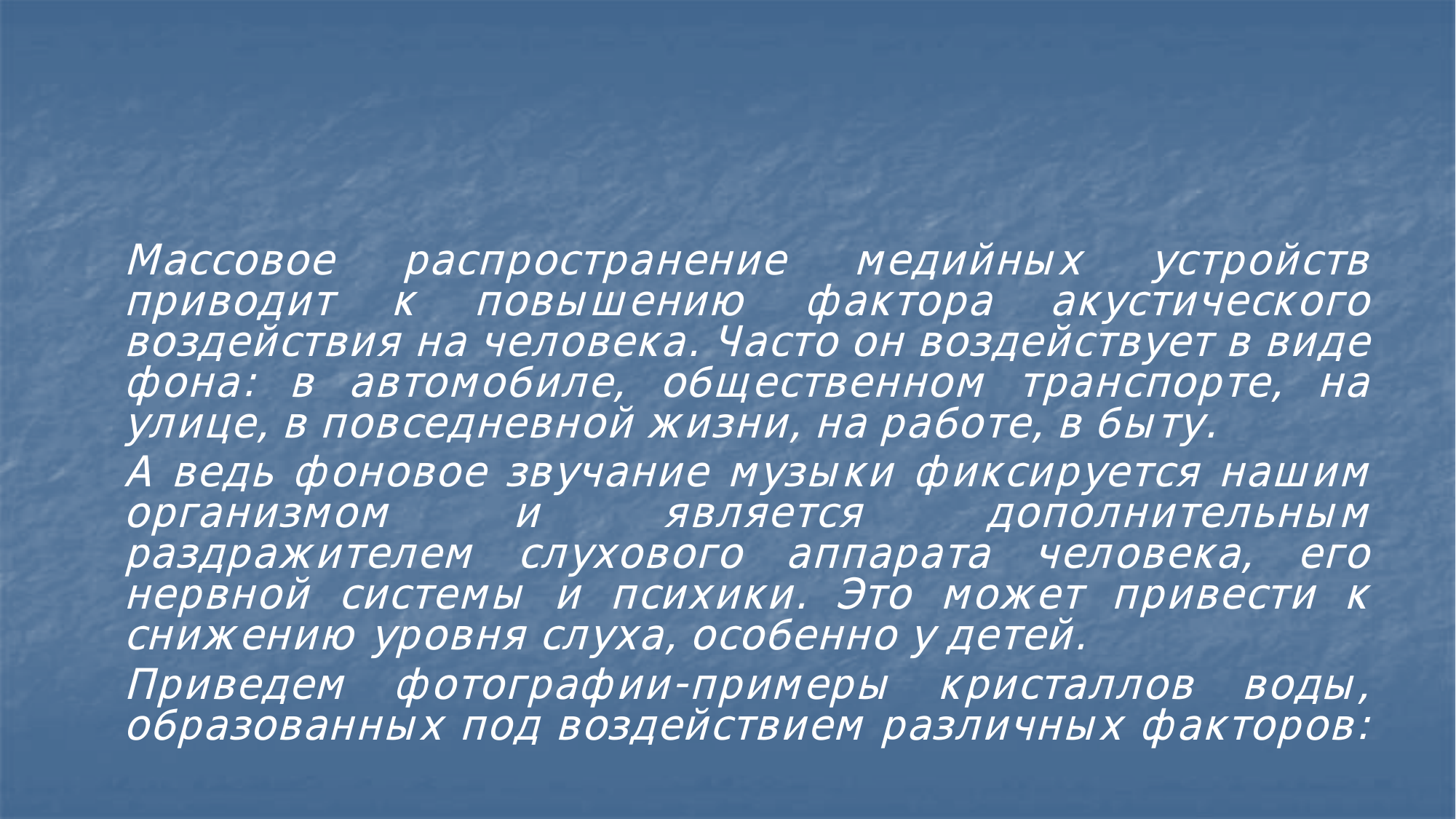

#
	Массовое распространение медийных устройств приводит к повышению фактора акустического воздействия на человека. Часто он воздействует в виде фона: в автомобиле, общественном транспорте, на улице, в повседневной жизни, на работе, в быту.
	А ведь фоновое звучание музыки фиксируется нашим организмом и является дополнительным раздражителем слухового аппарата человека, его нервной системы и психики. Это может привести к снижению уровня слуха, особенно у детей.
	Приведем фотографии-примеры кристаллов воды, образованных под воздействием различных факторов: